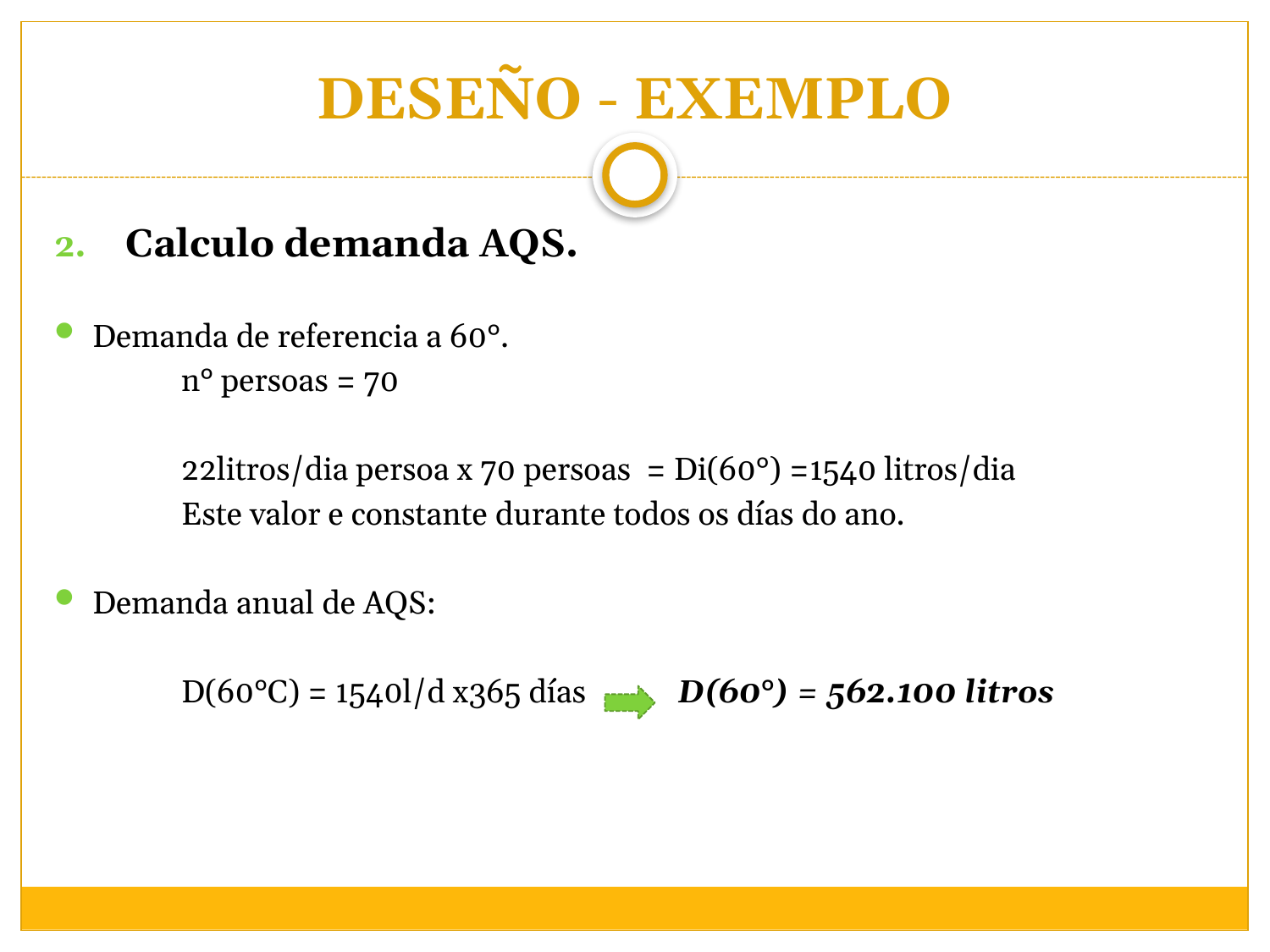

# DESEÑO - EXEMPLO
Calculo demanda AQS.

Demanda de referencia a 60°.
	n° persoas = 70

	22litros/dia persoa x 70 persoas  = Di(60°) =1540 litros/dia
	Este valor e constante durante todos os días do ano.

Demanda anual de AQS:

	D(60°C) = 1540l/d x365 días            D(60°) = 562.100 litros